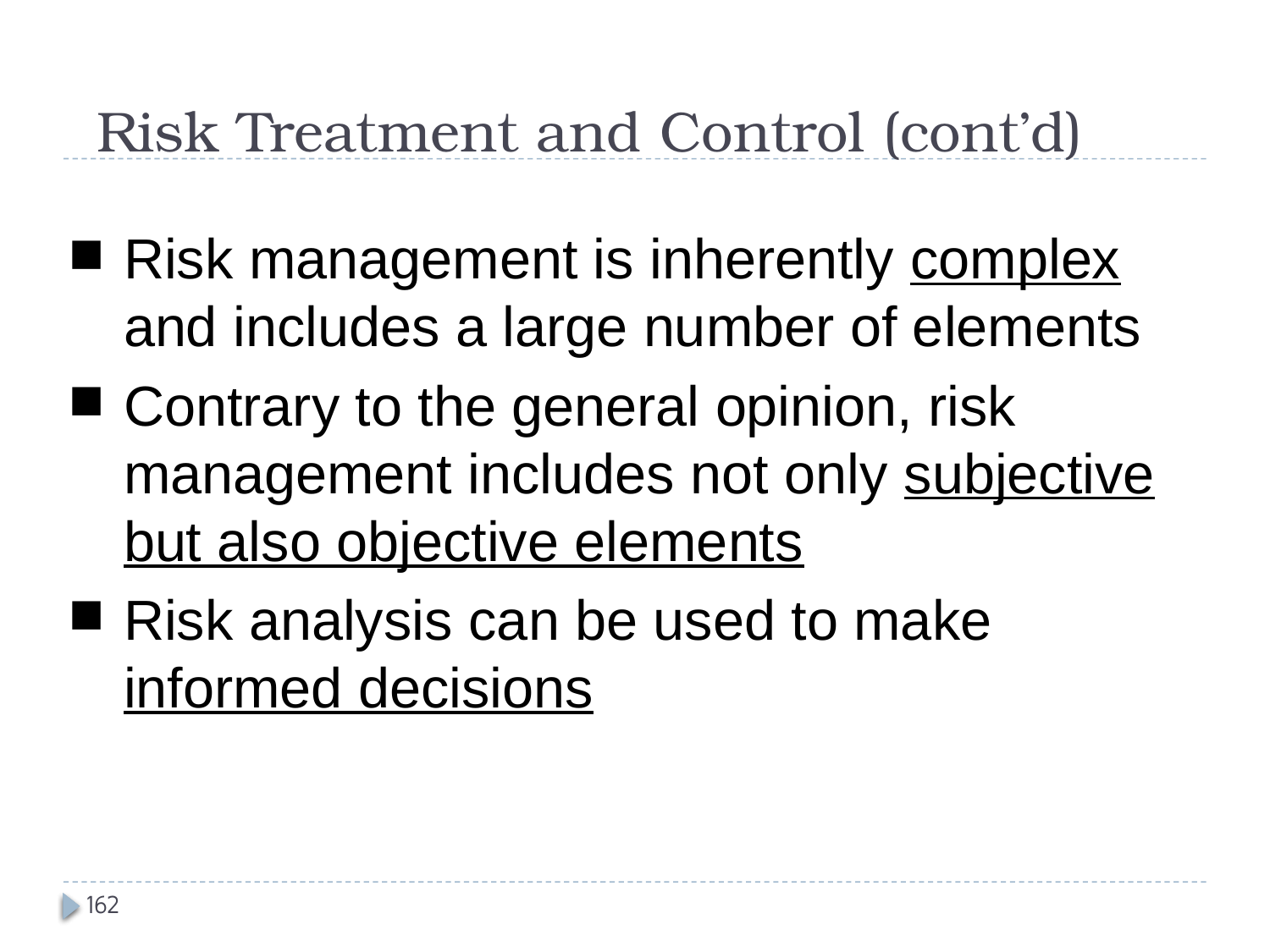

# Risk Treatment and Control (cont’d)

Risk management is inherently complex and includes a large number of elements
Contrary to the general opinion, risk management includes not only subjective but also objective elements
Risk analysis can be used to make informed decisions
162